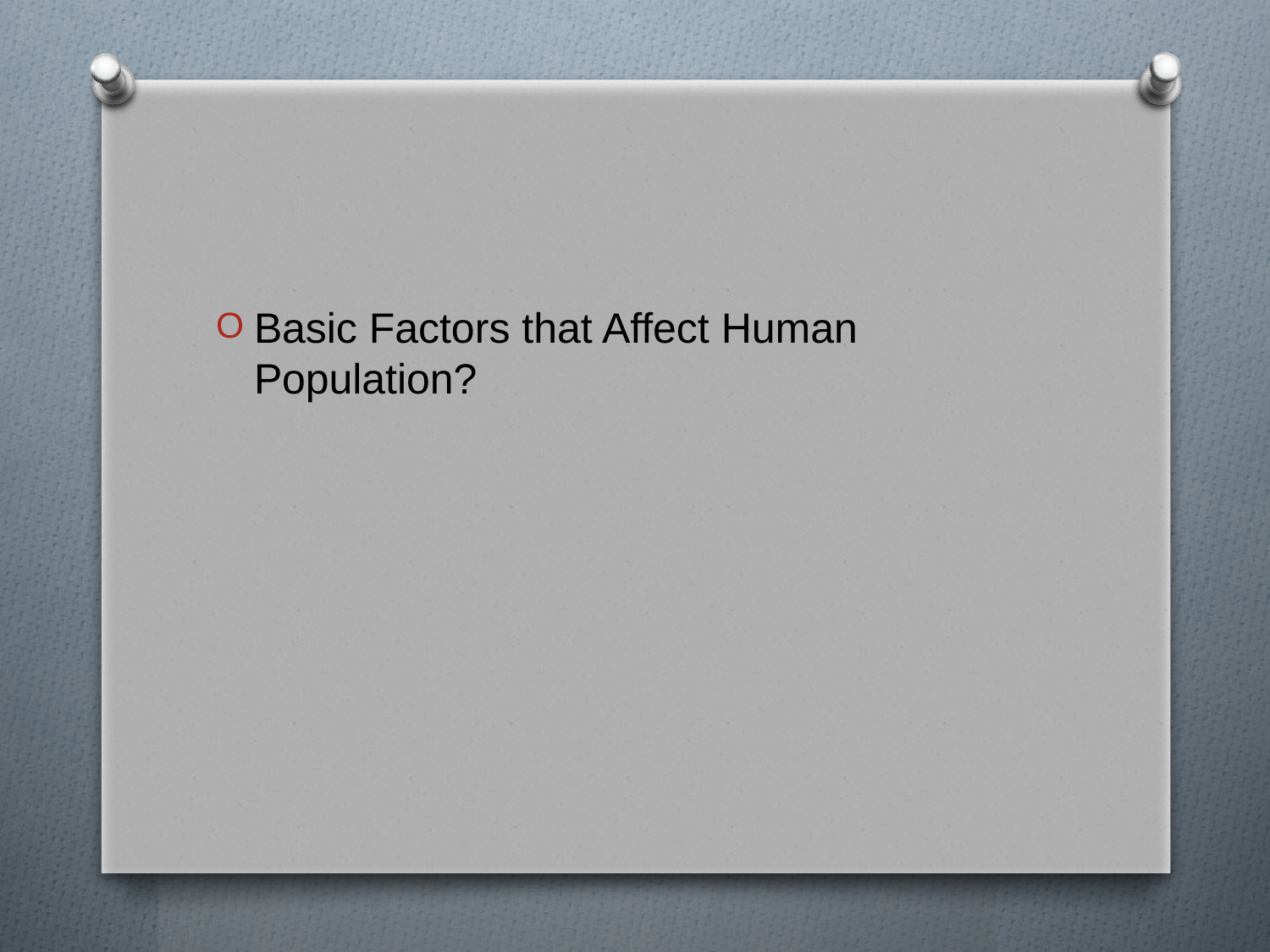

#
Basic Factors that Affect Human Population?